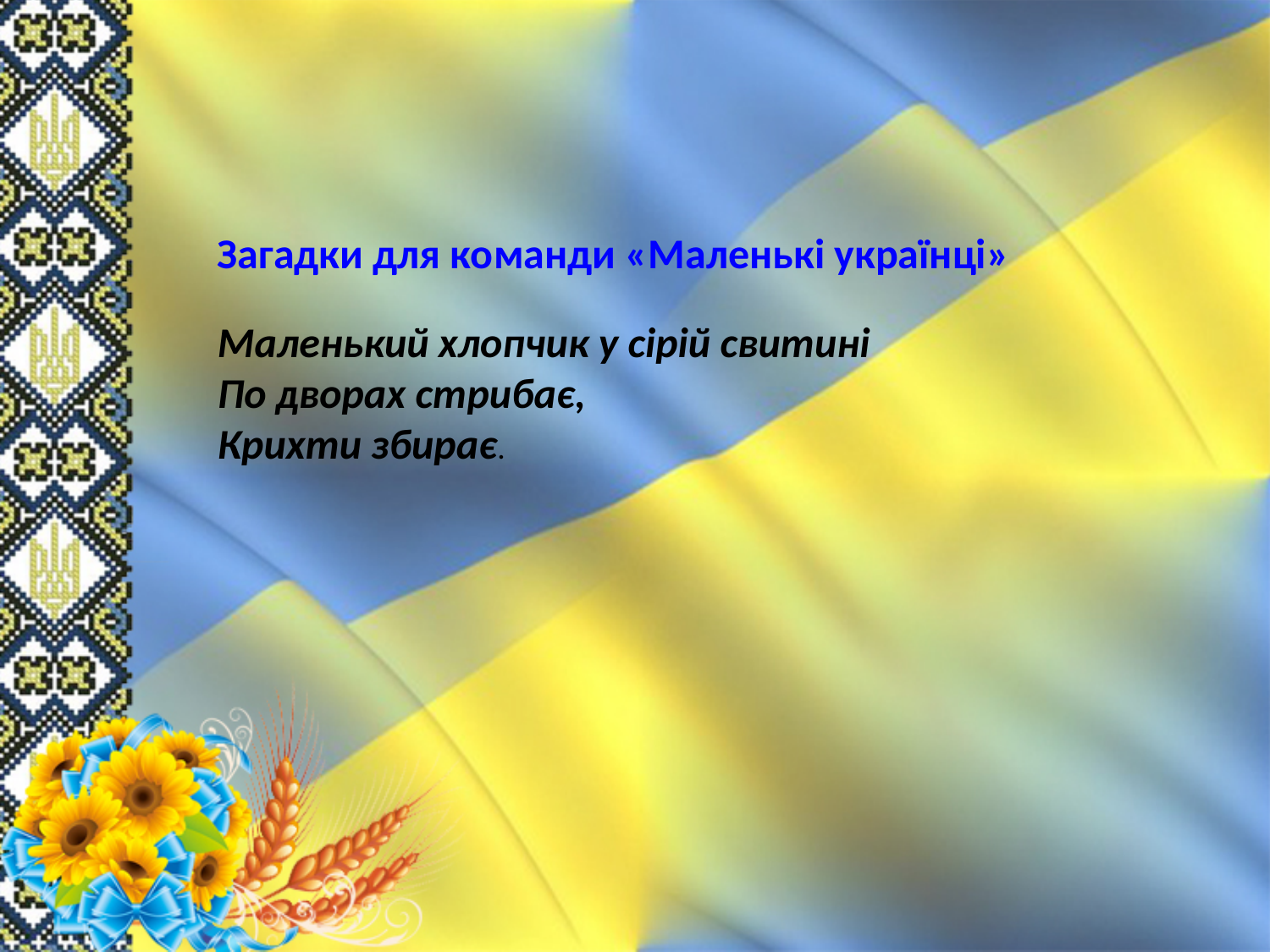

Загадки для команди «Маленькі українці»

Маленький хлопчик у сірій свитині
По дворах стрибає,
Крихти збирає.